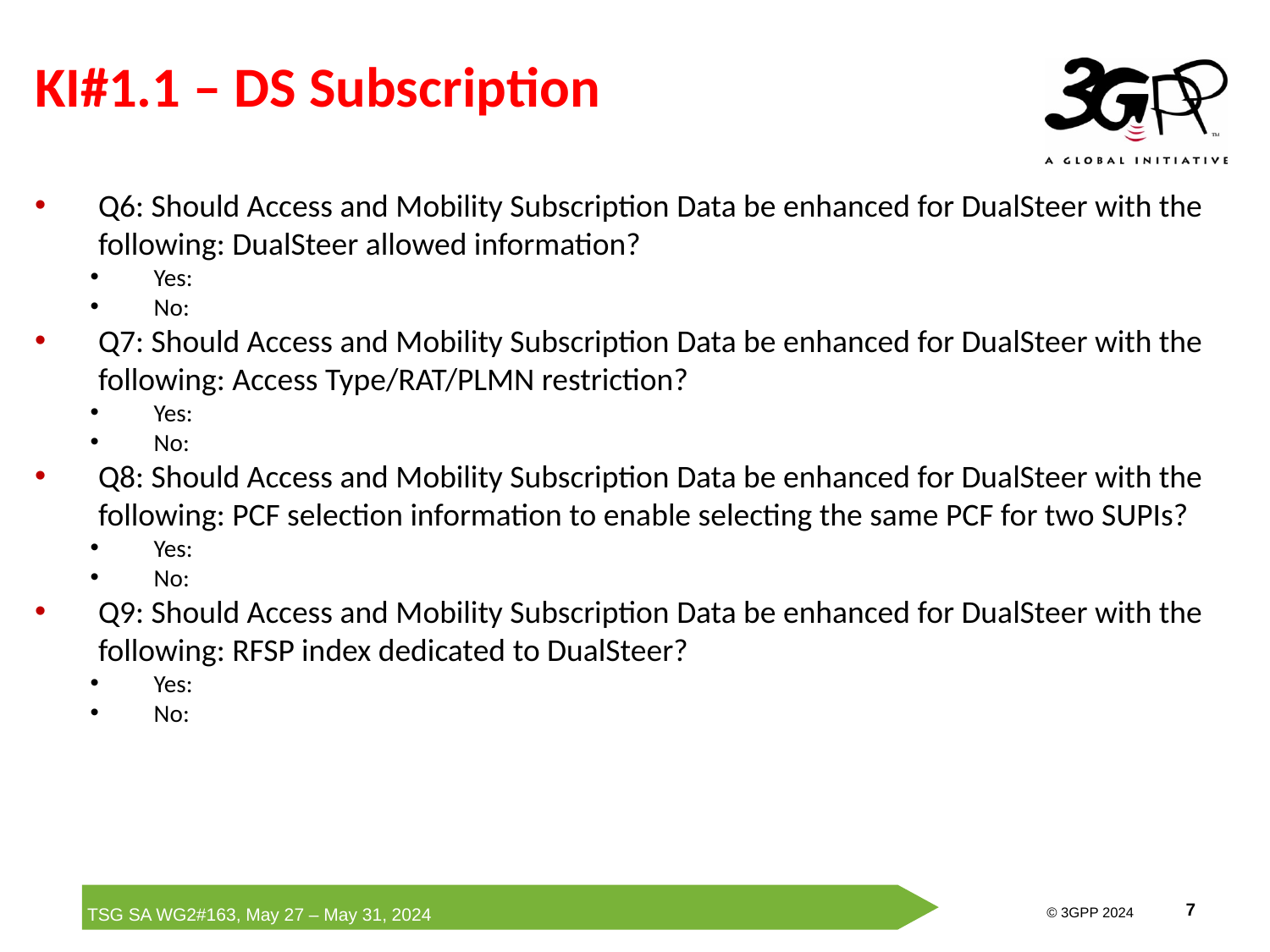

# KI#1.1 – DS Subscription
Q6: Should Access and Mobility Subscription Data be enhanced for DualSteer with the following: DualSteer allowed information?
Yes:
No:
Q7: Should Access and Mobility Subscription Data be enhanced for DualSteer with the following: Access Type/RAT/PLMN restriction?
Yes:
No:
Q8: Should Access and Mobility Subscription Data be enhanced for DualSteer with the following: PCF selection information to enable selecting the same PCF for two SUPIs?
Yes:
No:
Q9: Should Access and Mobility Subscription Data be enhanced for DualSteer with the following: RFSP index dedicated to DualSteer?
Yes:
No: